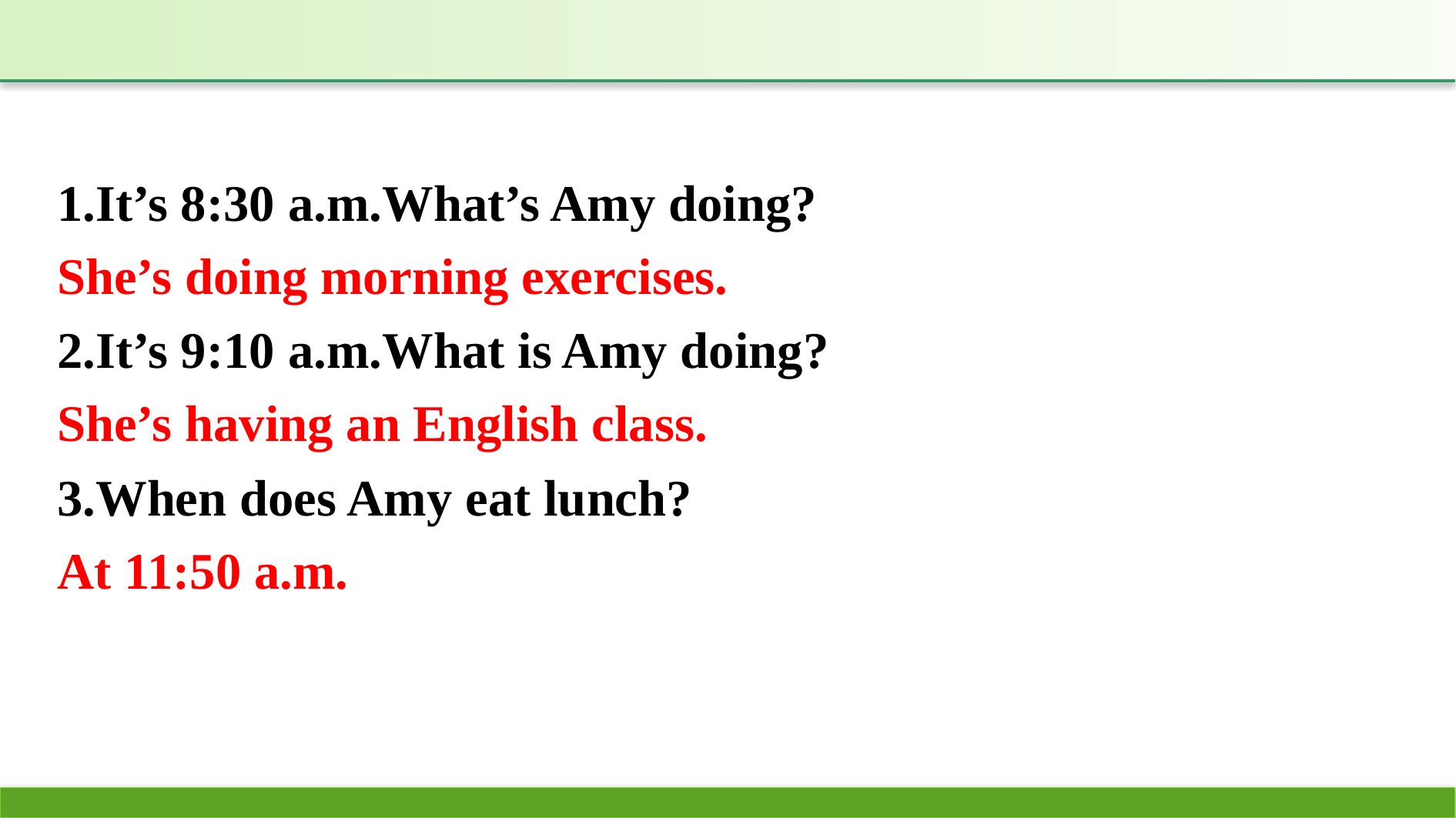

1.It’s 8:30 a.m.What’s Amy doing?

2.It’s 9:10 a.m.What is Amy doing?

3.When does Amy eat lunch?
She’s doing morning exercises.

She’s having an English class.

At 11:50 a.m.